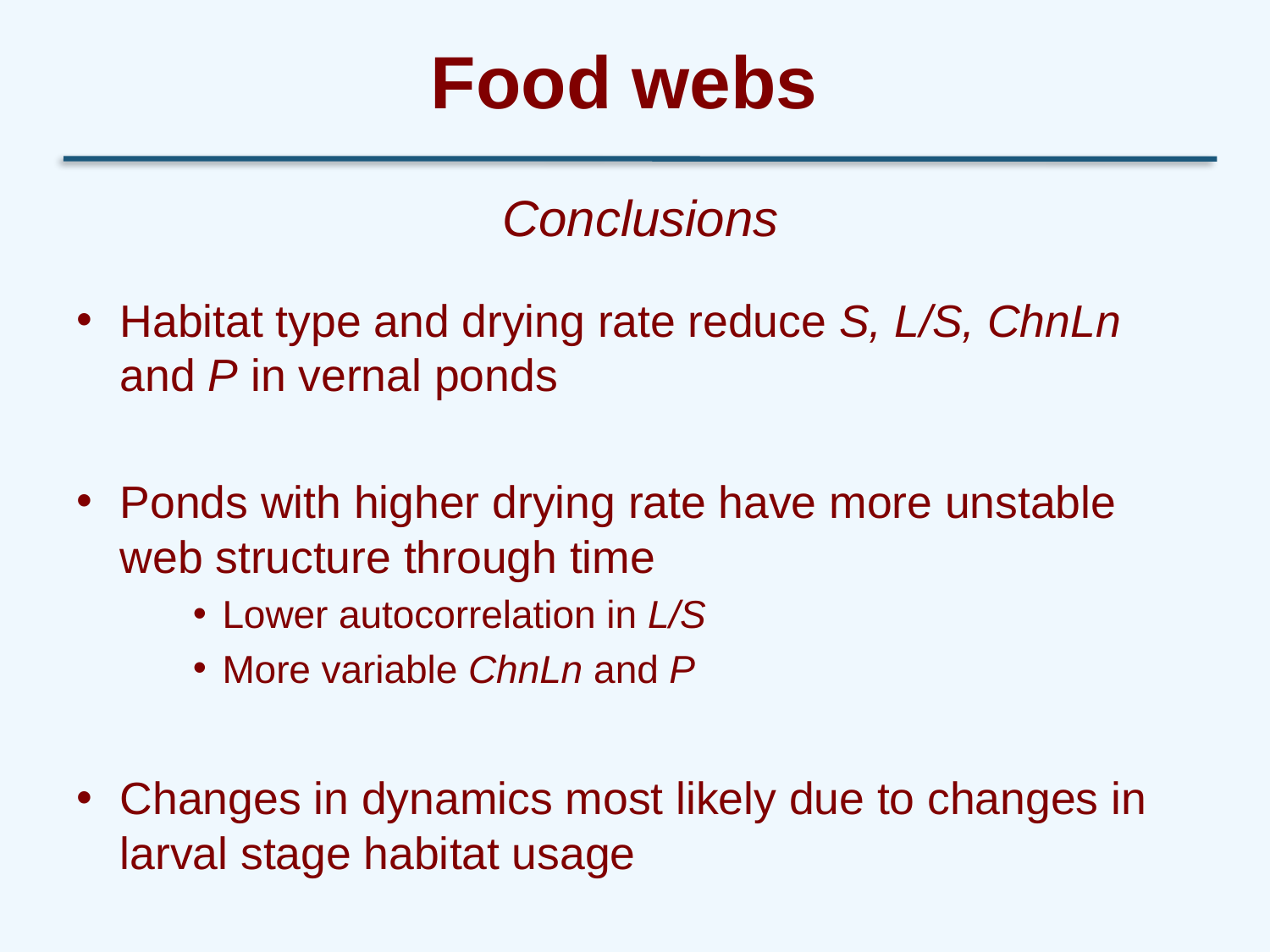

# Food webs
Conclusions
Habitat type and drying rate reduce S, L/S, ChnLn and P in vernal ponds

Ponds with higher drying rate have more unstable web structure through time
Lower autocorrelation in L/S
More variable ChnLn and P

Changes in dynamics most likely due to changes in larval stage habitat usage